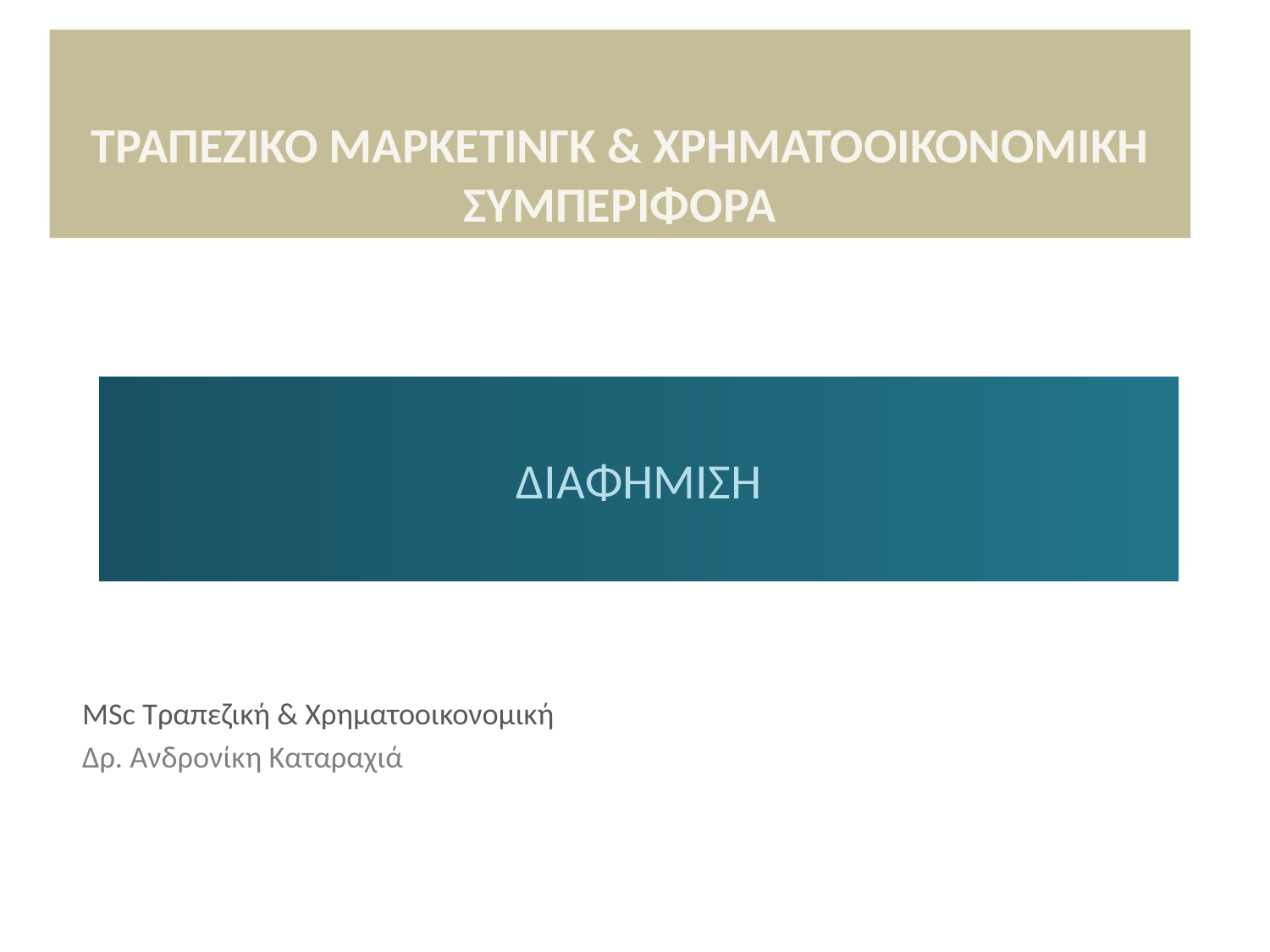

ΤΡΑΠΕΖΙΚΟ ΜΑΡΚΕΤΙΝΓΚ & ΧΡΗΜΑΤΟΟΙΚΟΝΟΜΙΚΗ ΣΥΜΠΕΡΙΦΟΡΑ
# ΔΙΑΦΗΜΙΣΗ

MSc Τραπεζική & Χρηματοοικονομική
Δρ. Ανδρονίκη Καταραχιά